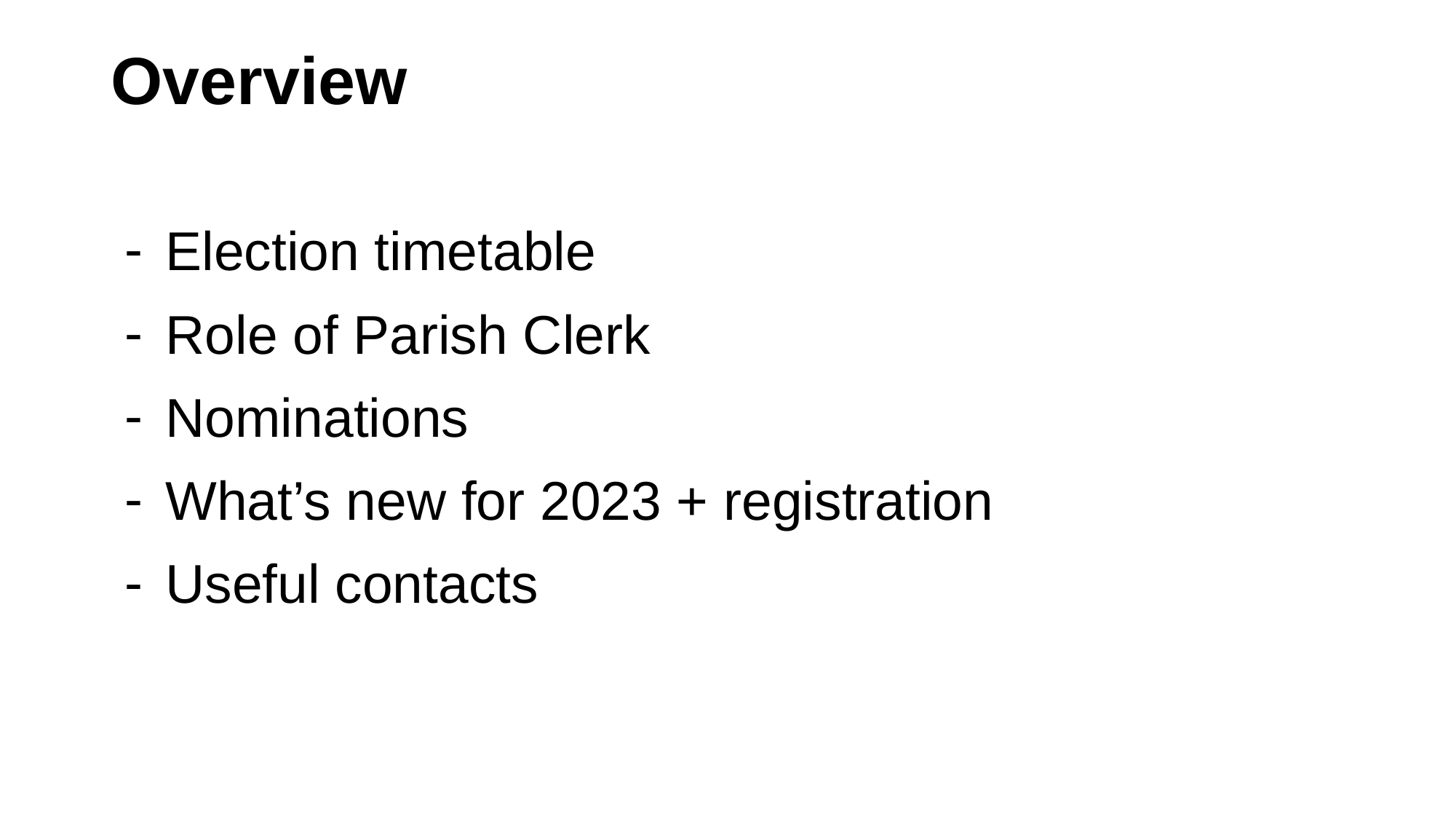

# Overview
Election timetable
Role of Parish Clerk
Nominations
What’s new for 2023 + registration
Useful contacts